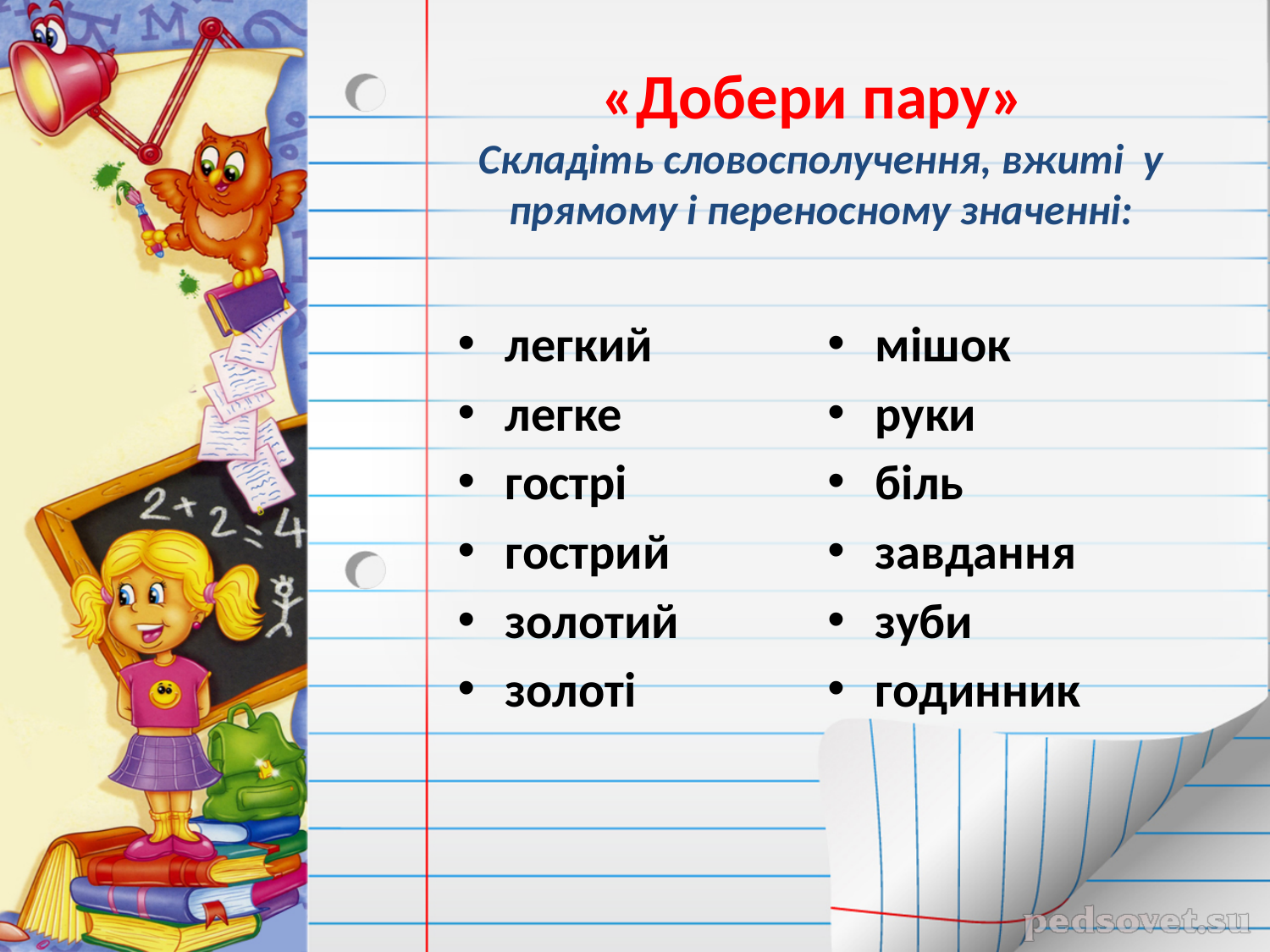

# «Добери пару» Складіть словосполучення, вжиті  у прямому і переносному значенні:
легкий
легке
гострі
гострий
золотий
золоті

мішок
руки
біль
завдання
зуби
годинник